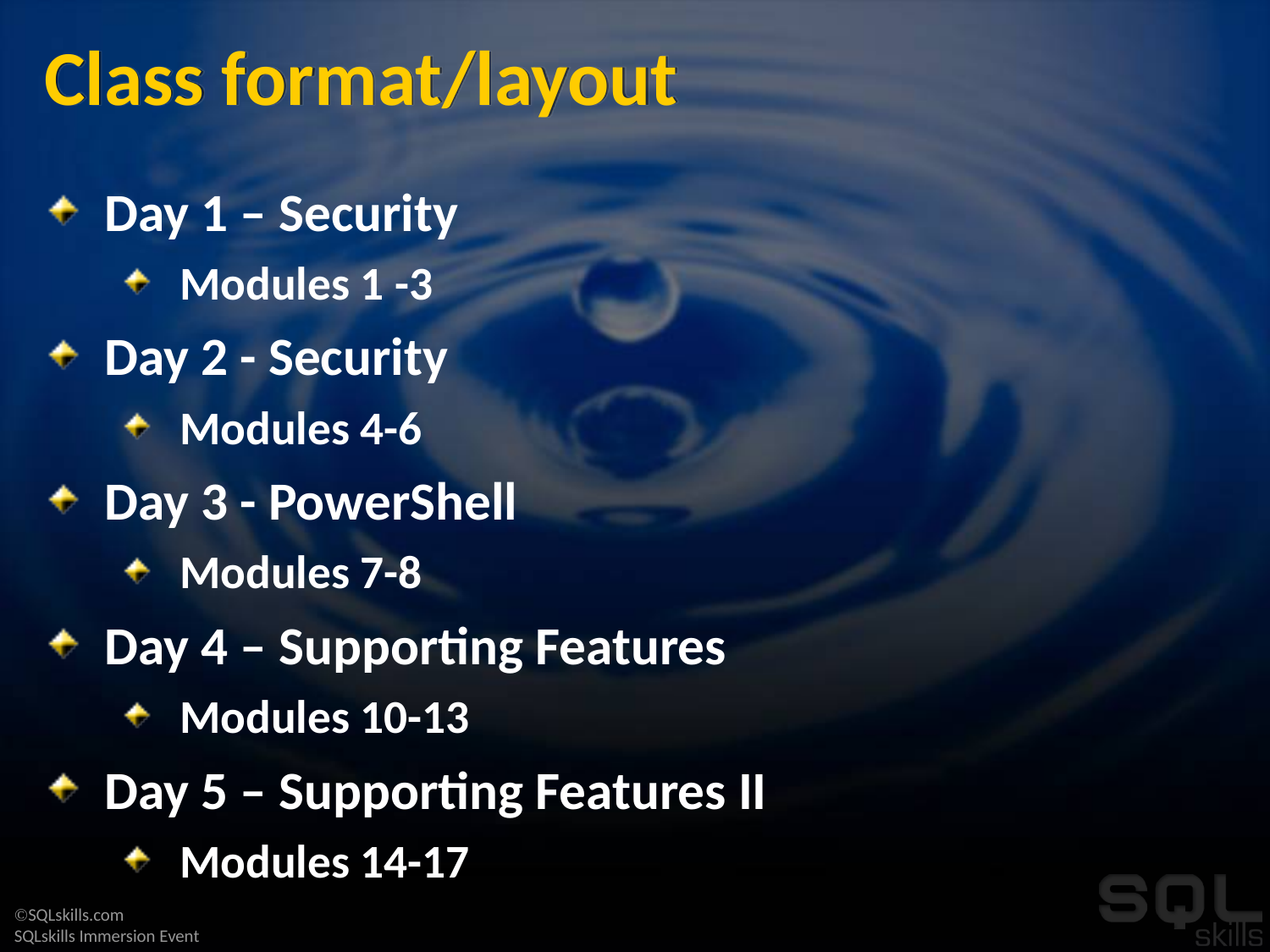

# Class format/layout
Day 1 – Security
Modules 1 -3
Day 2 - Security
Modules 4-6
Day 3 - PowerShell
Modules 7-8
Day 4 – Supporting Features
Modules 10-13
Day 5 – Supporting Features II
Modules 14-17